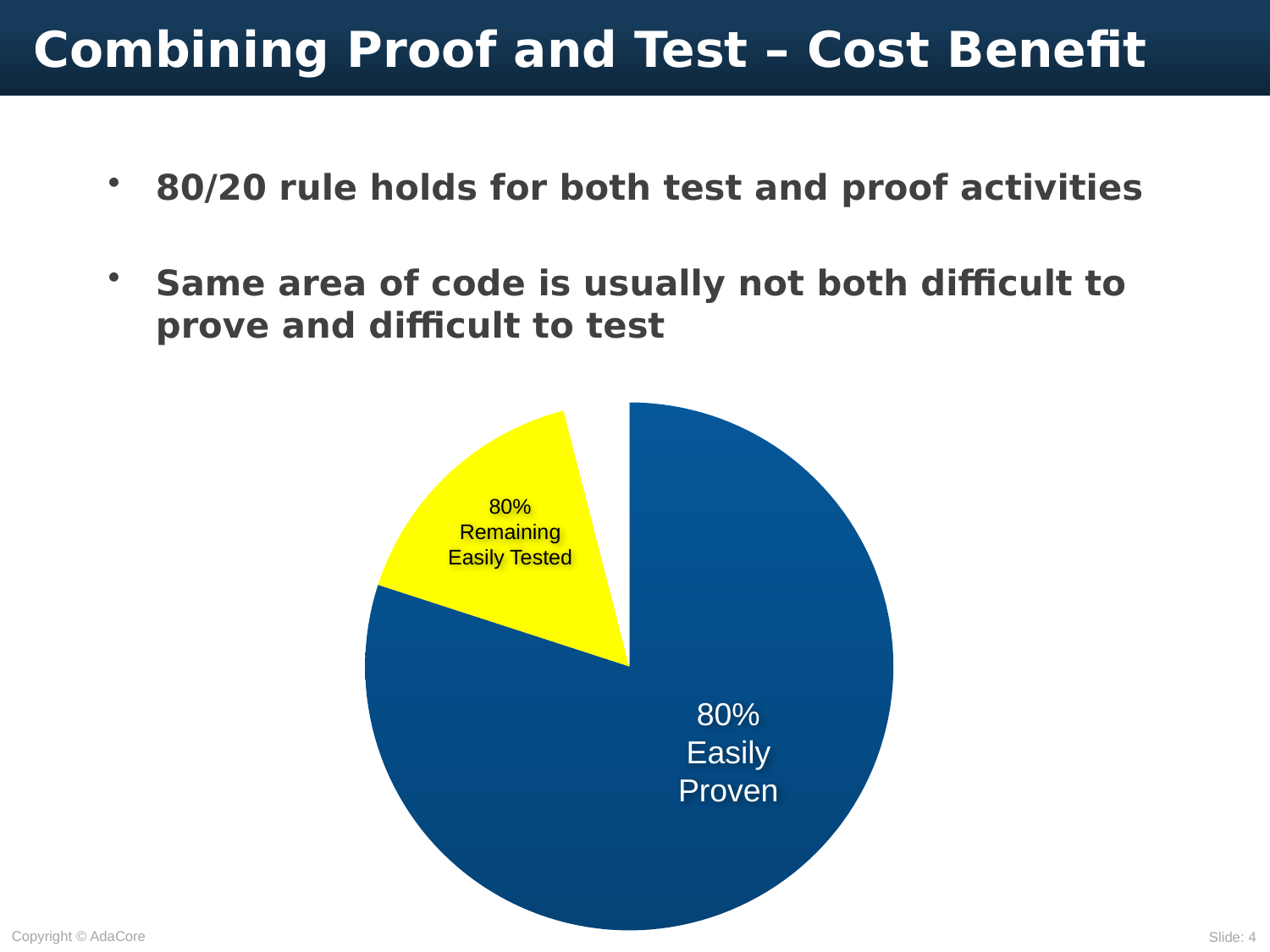

# Combining Proof and Test – Cost Benefit
80/20 rule holds for both test and proof activities
Same area of code is usually not both difficult to prove and difficult to test

### Chart

| Category | Column1 |
|---|---|
| Easiy Proven | 80.0 |
| Easily Tested | 16.0 |
| Remainder | 4.0 |
80%
Remaining
Easily Tested
80%
Easily
Proven